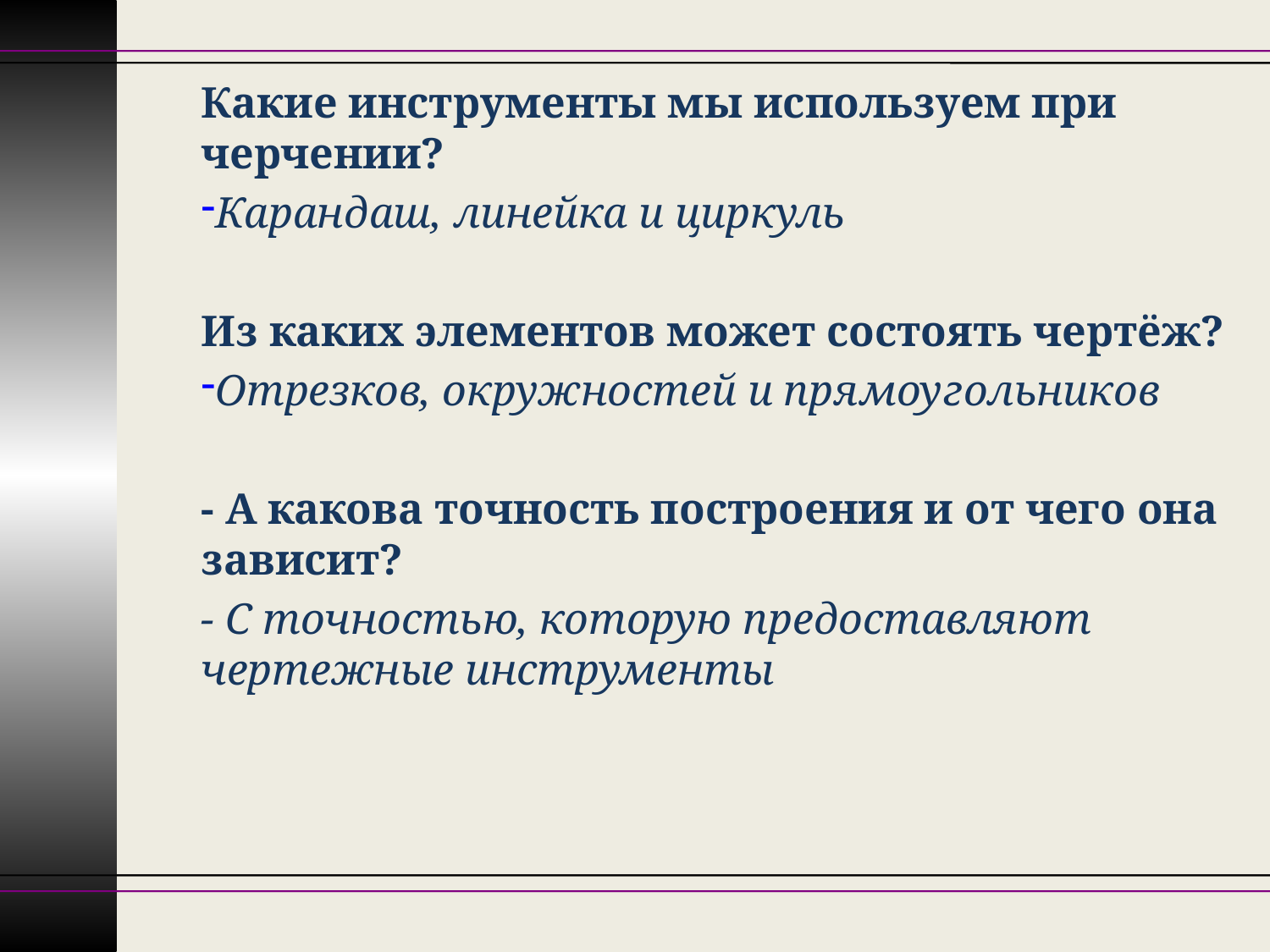

Какие инструменты мы используем при черчении?
Карандаш, линейка и циркуль

Из каких элементов может состоять чертёж?
Отрезков, окружностей и прямоугольников

- А какова точность построения и от чего она зависит?
- С точностью, которую предоставляют чертежные инструменты